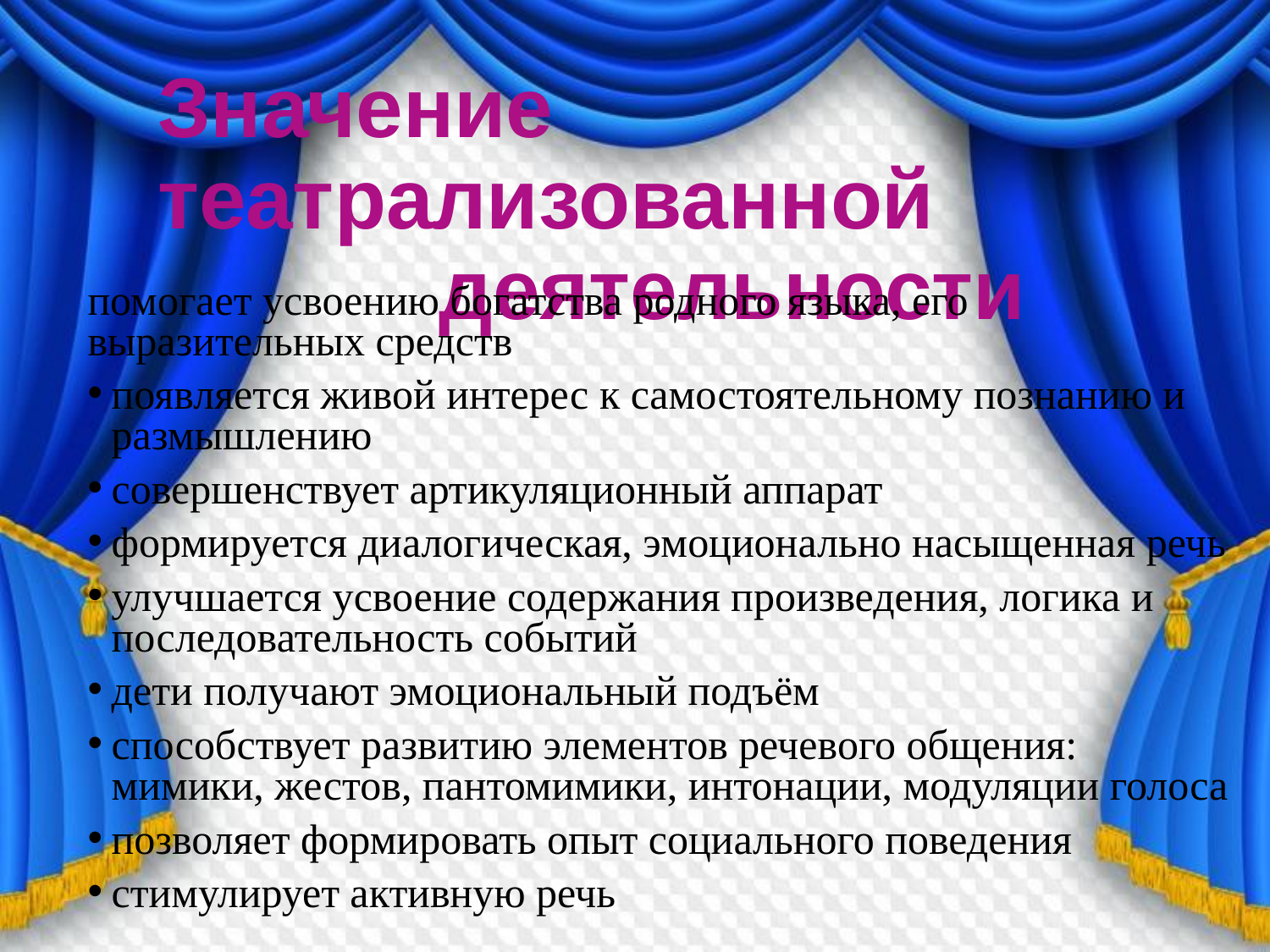

# Значение театрализованной деятельности
помогает усвоению богатства родного языка, его выразительных средств
появляется живой интерес к самостоятельному познанию и размышлению
совершенствует артикуляционный аппарат
формируется диалогическая, эмоционально насыщенная речь
улучшается усвоение содержания произведения, логика и последовательность событий
дети получают эмоциональный подъём
способствует развитию элементов речевого общения: мимики, жестов, пантомимики, интонации, модуляции голоса
позволяет формировать опыт социального поведения
стимулирует активную речь